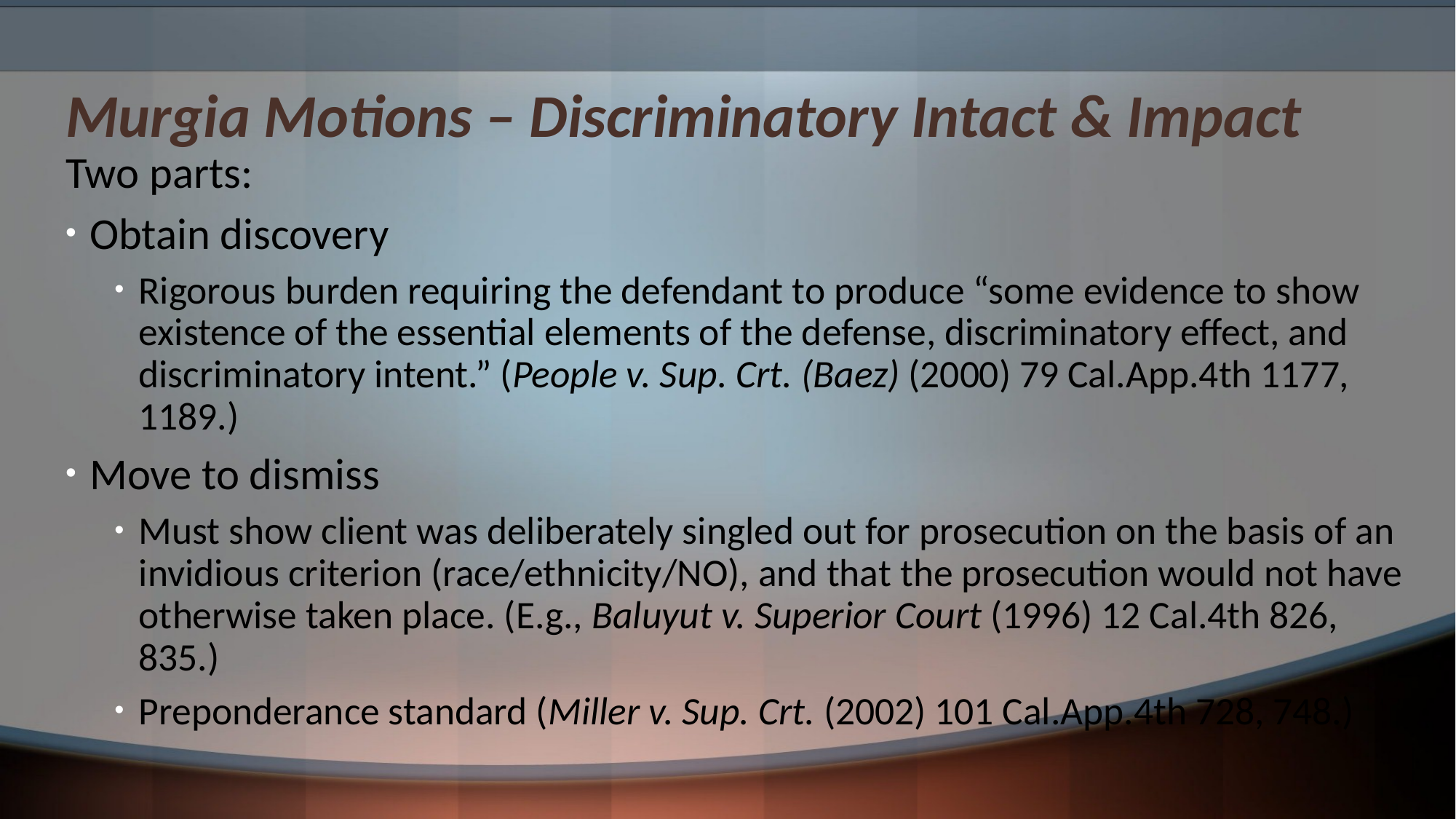

# Murgia Motions – Discriminatory Intact & Impact
Two parts:
Obtain discovery
Rigorous burden requiring the defendant to produce “some evidence to show existence of the essential elements of the defense, discriminatory effect, and discriminatory intent.” (People v. Sup. Crt. (Baez) (2000) 79 Cal.App.4th 1177, 1189.)
Move to dismiss
Must show client was deliberately singled out for prosecution on the basis of an invidious criterion (race/ethnicity/NO), and that the prosecution would not have otherwise taken place. (E.g., Baluyut v. Superior Court (1996) 12 Cal.4th 826, 835.)
Preponderance standard (Miller v. Sup. Crt. (2002) 101 Cal.App.4th 728, 748.)